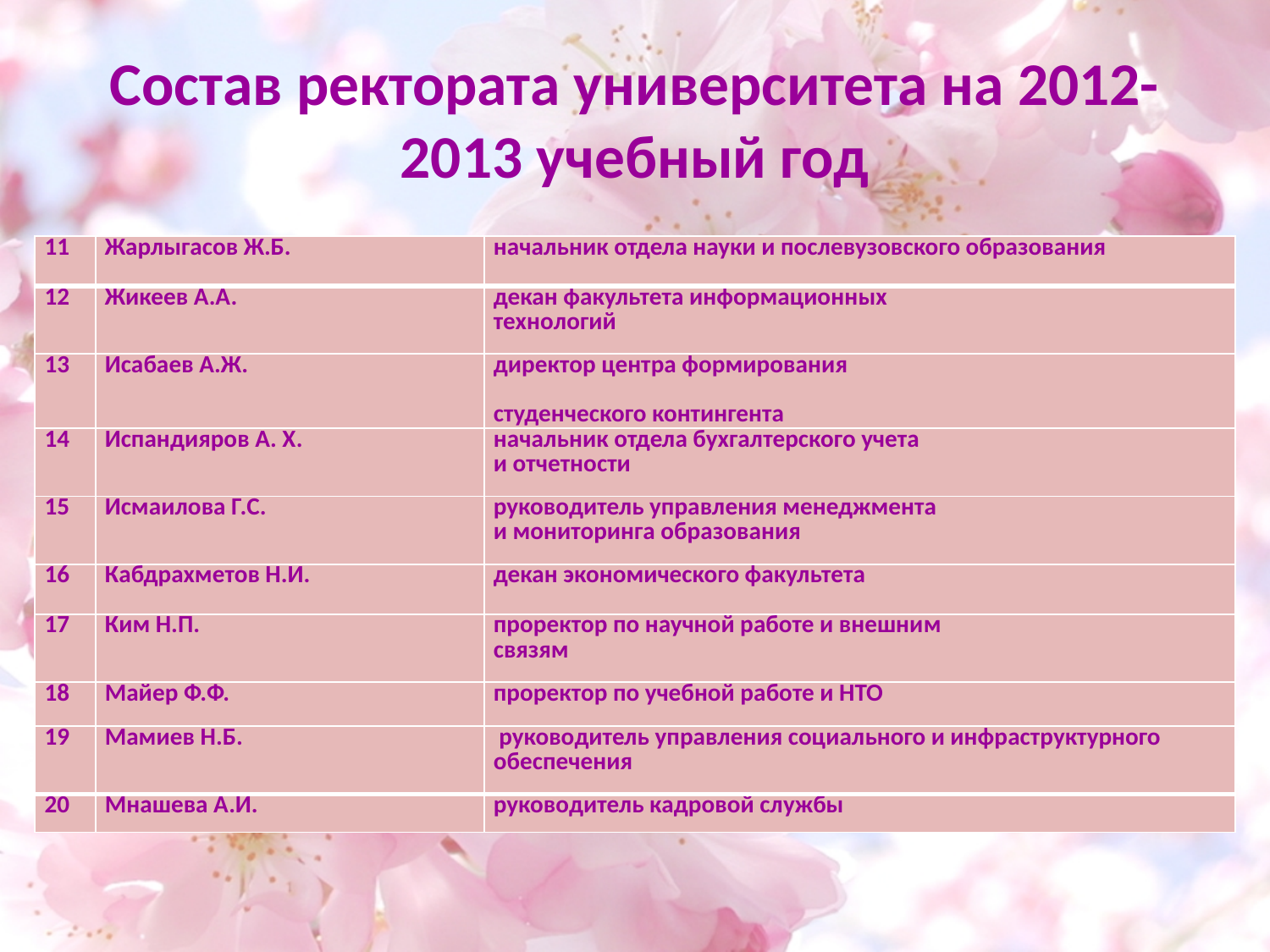

# Состав ректората университета на 2012-2013 учебный год
| 11 | Жарлыгасов Ж.Б. | начальник отдела науки и послевузовского образования |
| --- | --- | --- |
| 12 | Жикеев А.А. | декан факультета информационных технологий |
| 13 | Исабаев А.Ж. | директор центра формирования студенческого контингента |
| 14 | Испандияров А. Х. | начальник отдела бухгалтерского учета и отчетности |
| 15 | Исмаилова Г.С. | руководитель управления менеджмента и мониторинга образования |
| 16 | Кабдрахметов Н.И. | декан экономического факультета |
| 17 | Ким Н.П. | проректор по научной работе и внешним связям |
| 18 | Майер Ф.Ф. | проректор по учебной работе и НТО |
| 19 | Мамиев Н.Б. | руководитель управления социального и инфраструктурного обеспечения |
| 20 | Мнашева А.И. | руководитель кадровой службы |